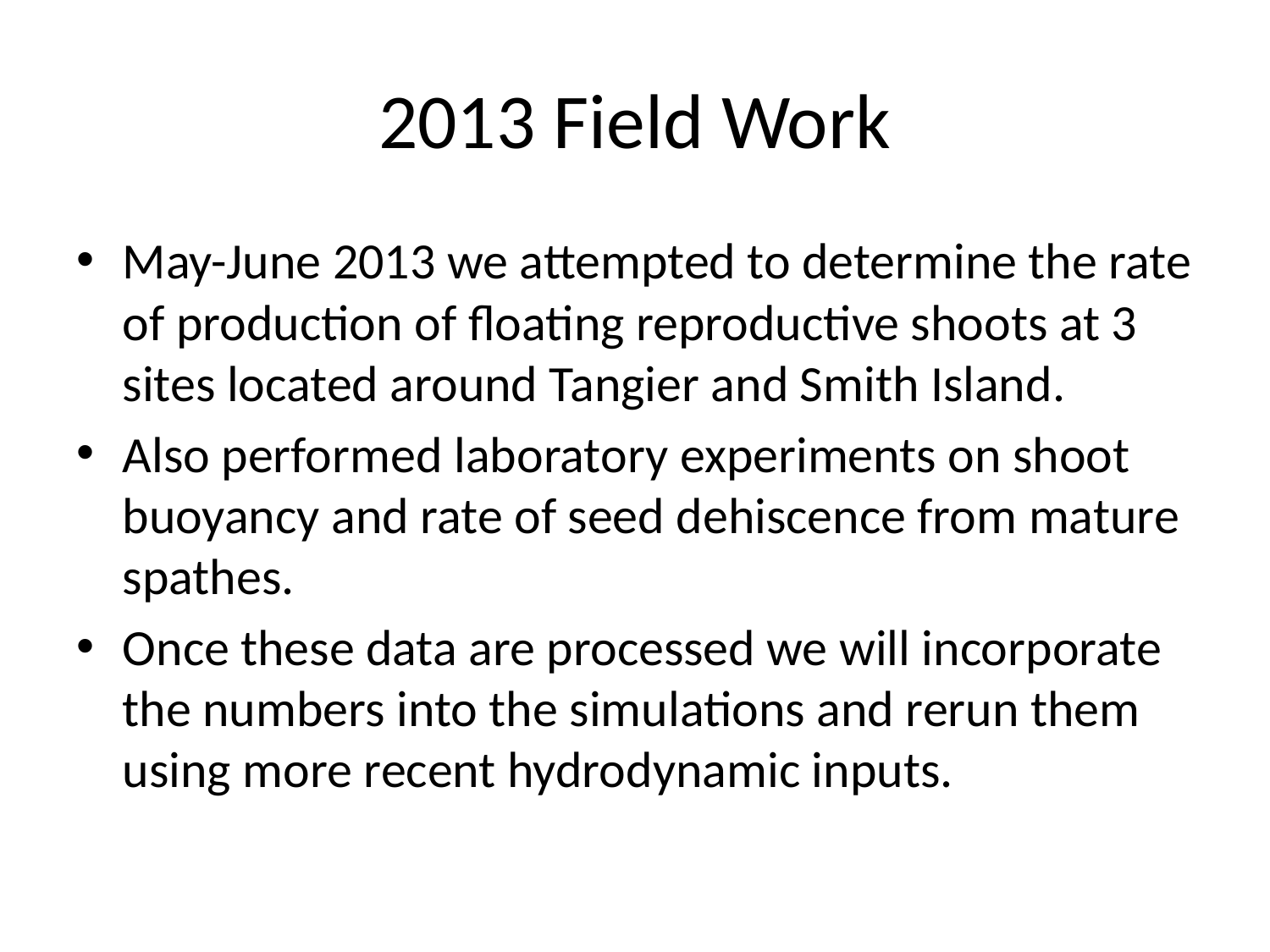

# 2013 Field Work
May-June 2013 we attempted to determine the rate of production of floating reproductive shoots at 3 sites located around Tangier and Smith Island.
Also performed laboratory experiments on shoot buoyancy and rate of seed dehiscence from mature spathes.
Once these data are processed we will incorporate the numbers into the simulations and rerun them using more recent hydrodynamic inputs.